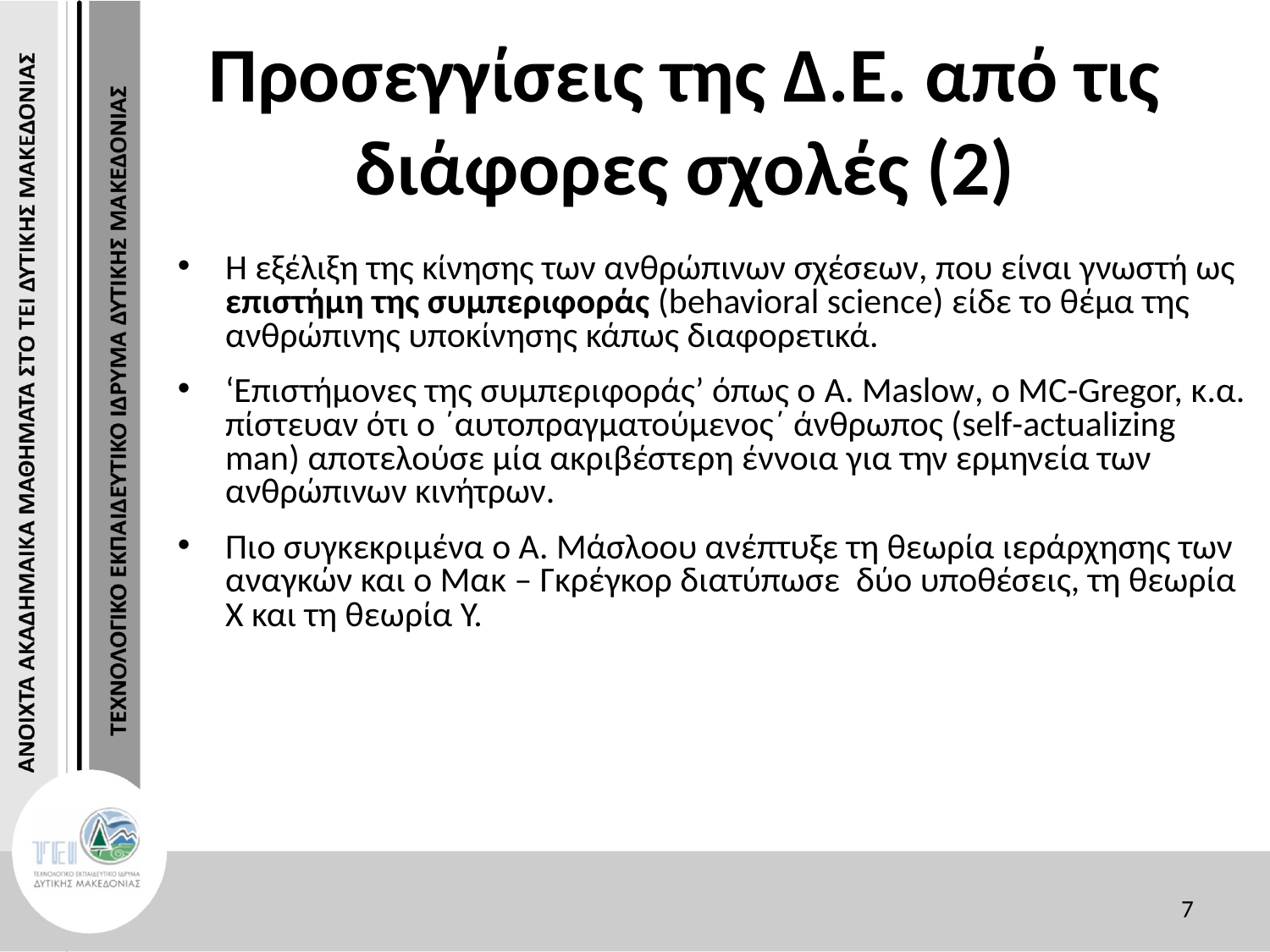

# Προσεγγίσεις της Δ.Ε. από τις διάφορες σχολές (2)
Η εξέλιξη της κίνησης των ανθρώπινων σχέσεων, που είναι γνωστή ως επιστήμη της συμπεριφοράς (behavioral science) είδε το θέμα της ανθρώπινης υποκίνησης κάπως διαφορετικά.
‘Επιστήμονες της συμπεριφοράς’ όπως ο A. Maslow, o MC-Gregor, κ.α. πίστευαν ότι ο ΄αυτοπραγματούμενος΄ άνθρωπος (self-actualizing man) αποτελούσε μία ακριβέστερη έννοια για την ερμηνεία των ανθρώπινων κινήτρων.
Πιο συγκεκριμένα ο Α. Μάσλοου ανέπτυξε τη θεωρία ιεράρχησης των αναγκών και ο Μακ – Γκρέγκορ διατύπωσε  δύο υποθέσεις, τη θεωρία Χ και τη θεωρία Υ.
7